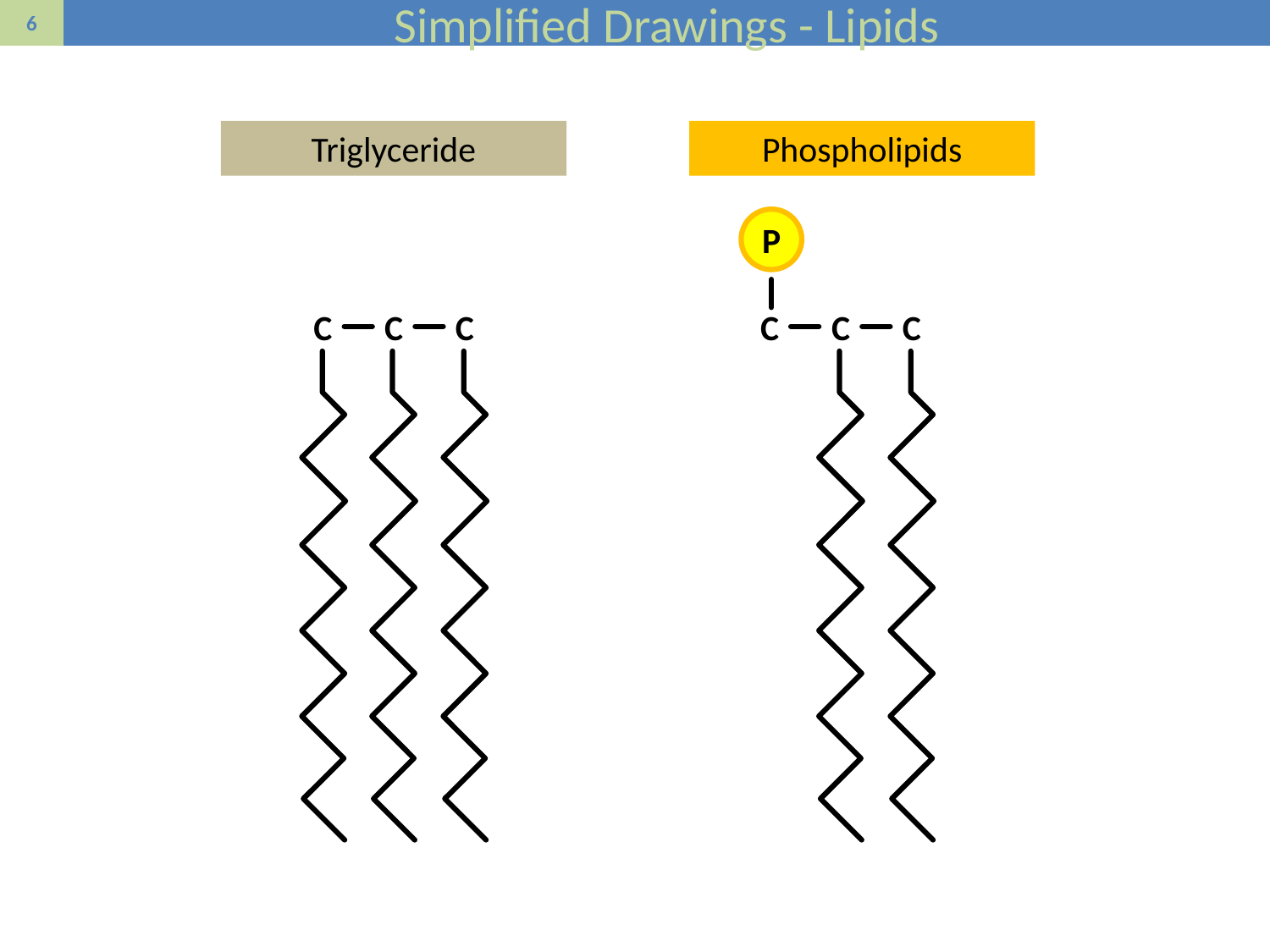

# Simplified Drawings - Lipids
Triglyceride
Phospholipids
P
C
C
C

C
C
C